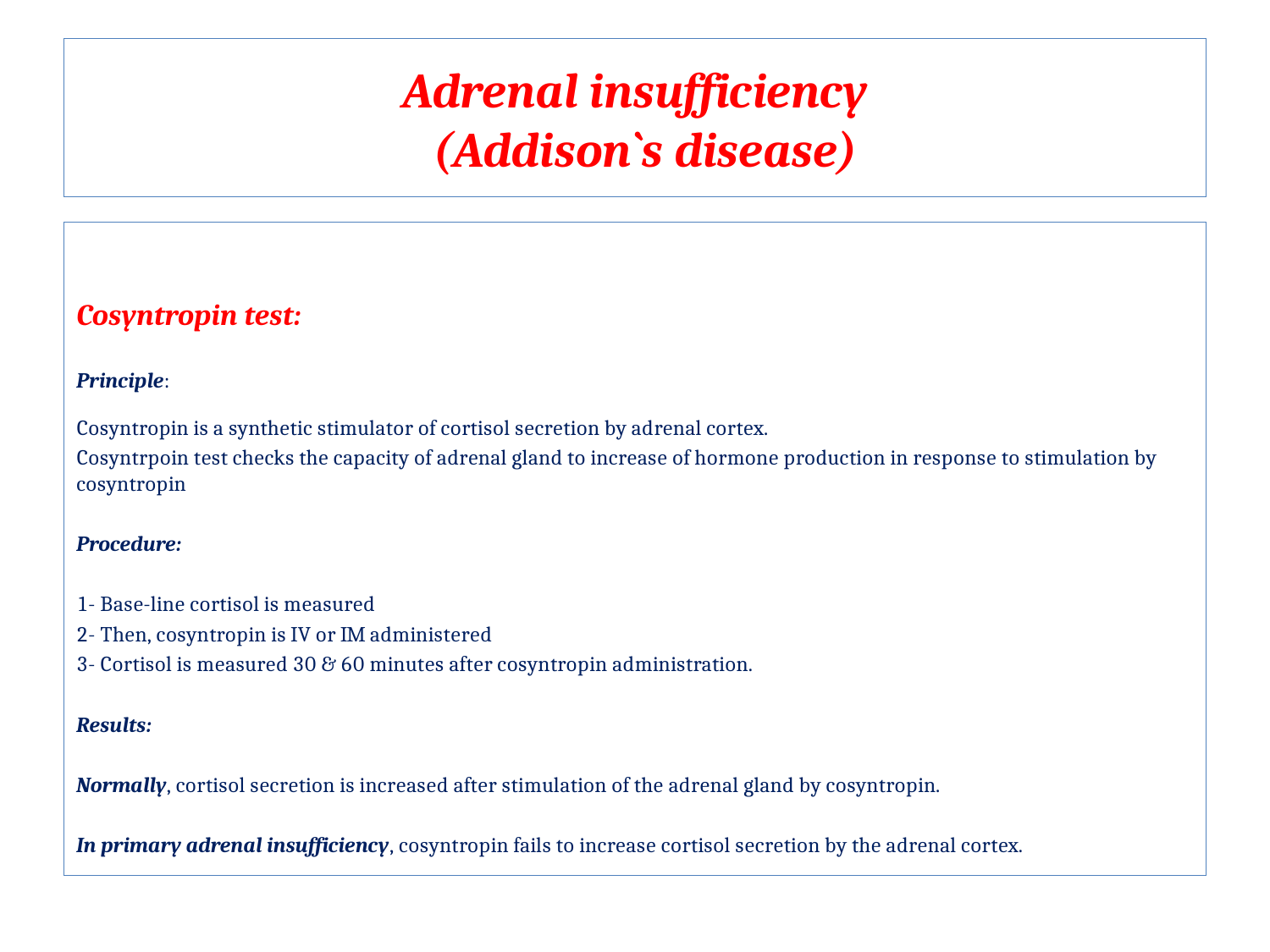

# Adrenal insufficiency (Addison`s disease)

Cosyntropin test:

Principle:

Cosyntropin is a synthetic stimulator of cortisol secretion by adrenal cortex.
Cosyntrpoin test checks the capacity of adrenal gland to increase of hormone production in response to stimulation by cosyntropin

Procedure:

1- Base-line cortisol is measured
2- Then, cosyntropin is IV or IM administered
3- Cortisol is measured 30 & 60 minutes after cosyntropin administration.

Results:

Normally, cortisol secretion is increased after stimulation of the adrenal gland by cosyntropin.

In primary adrenal insufficiency, cosyntropin fails to increase cortisol secretion by the adrenal cortex.